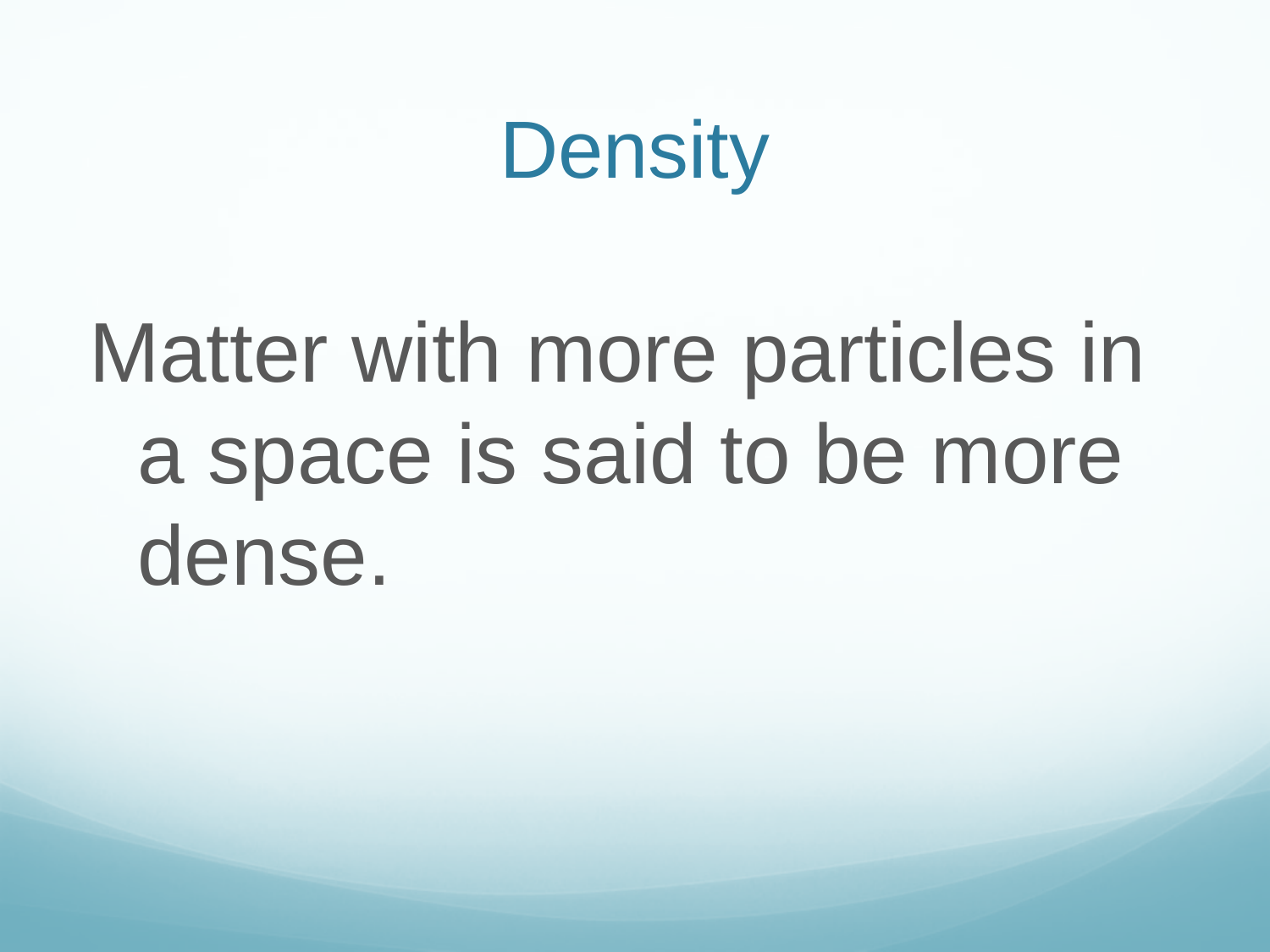

# Density

Matter with more particles in a space is said to be more dense.